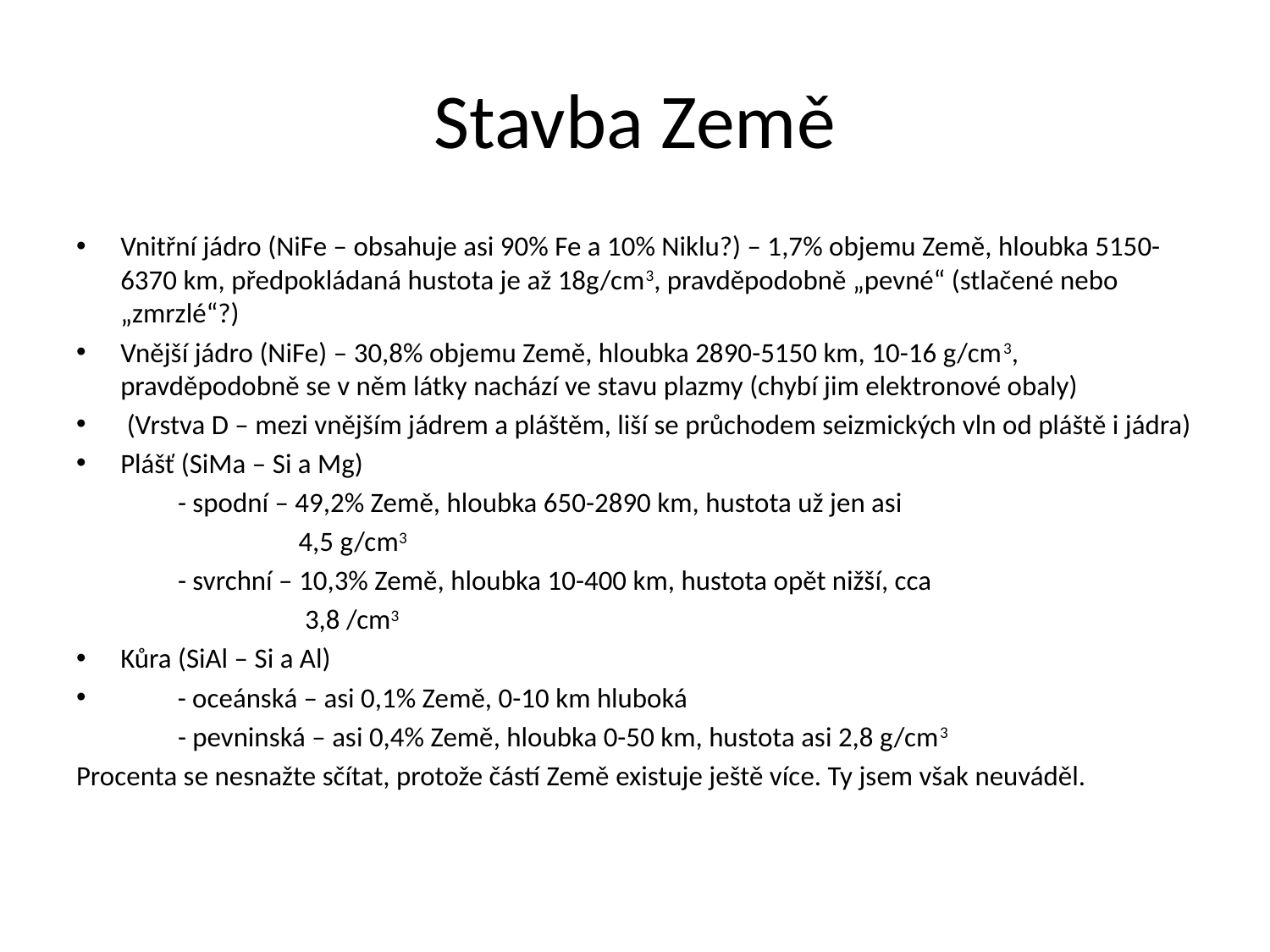

# Stavba Země
Vnitřní jádro (NiFe – obsahuje asi 90% Fe a 10% Niklu?) – 1,7% objemu Země, hloubka 5150-6370 km, předpokládaná hustota je až 18g/cm3, pravděpodobně „pevné“ (stlačené nebo „zmrzlé“?)
Vnější jádro (NiFe) – 30,8% objemu Země, hloubka 2890-5150 km, 10-16 g/cm3, pravděpodobně se v něm látky nachází ve stavu plazmy (chybí jim elektronové obaly)
 (Vrstva D – mezi vnějším jádrem a pláštěm, liší se průchodem seizmických vln od pláště i jádra)
Plášť (SiMa – Si a Mg)
                - spodní – 49,2% Země, hloubka 650-2890 km, hustota už jen asi
                                   4,5 g/cm3
                - svrchní – 10,3% Země, hloubka 10-400 km, hustota opět nižší, cca
                                    3,8 /cm3
Kůra (SiAl – Si a Al)
         - oceánská – asi 0,1% Země, 0-10 km hluboká
                - pevninská – asi 0,4% Země, hloubka 0-50 km, hustota asi 2,8 g/cm3
Procenta se nesnažte sčítat, protože částí Země existuje ještě více. Ty jsem však neuváděl.